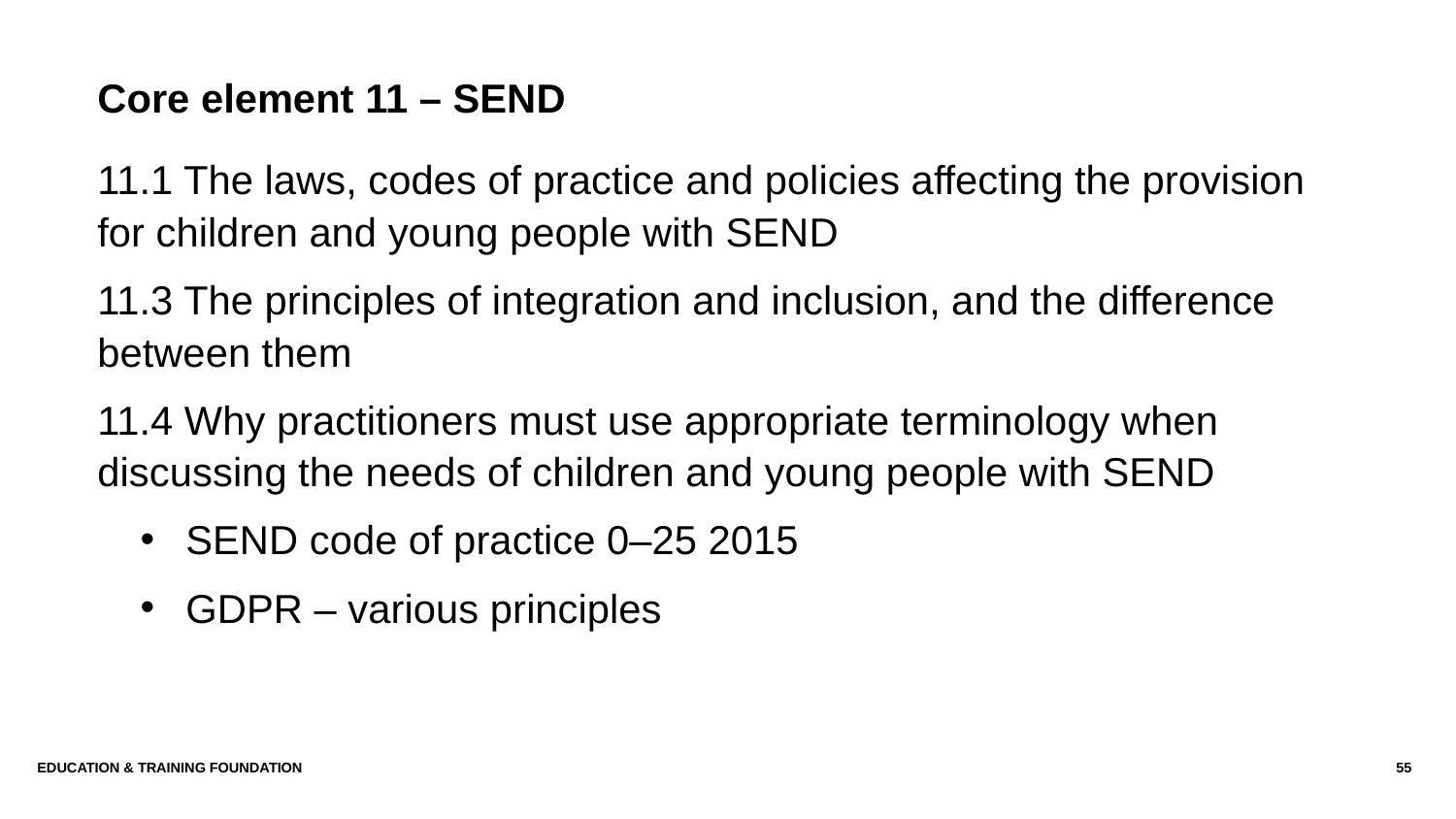

# Core element 11 – SEND
11.1 The laws, codes of practice and policies affecting the provision for children and young people with SEND
11.3 The principles of integration and inclusion, and the difference between them
11.4 Why practitioners must use appropriate terminology when discussing the needs of children and young people with SEND
SEND code of practice 0–25 2015
GDPR – various principles

Education & Training Foundation
55